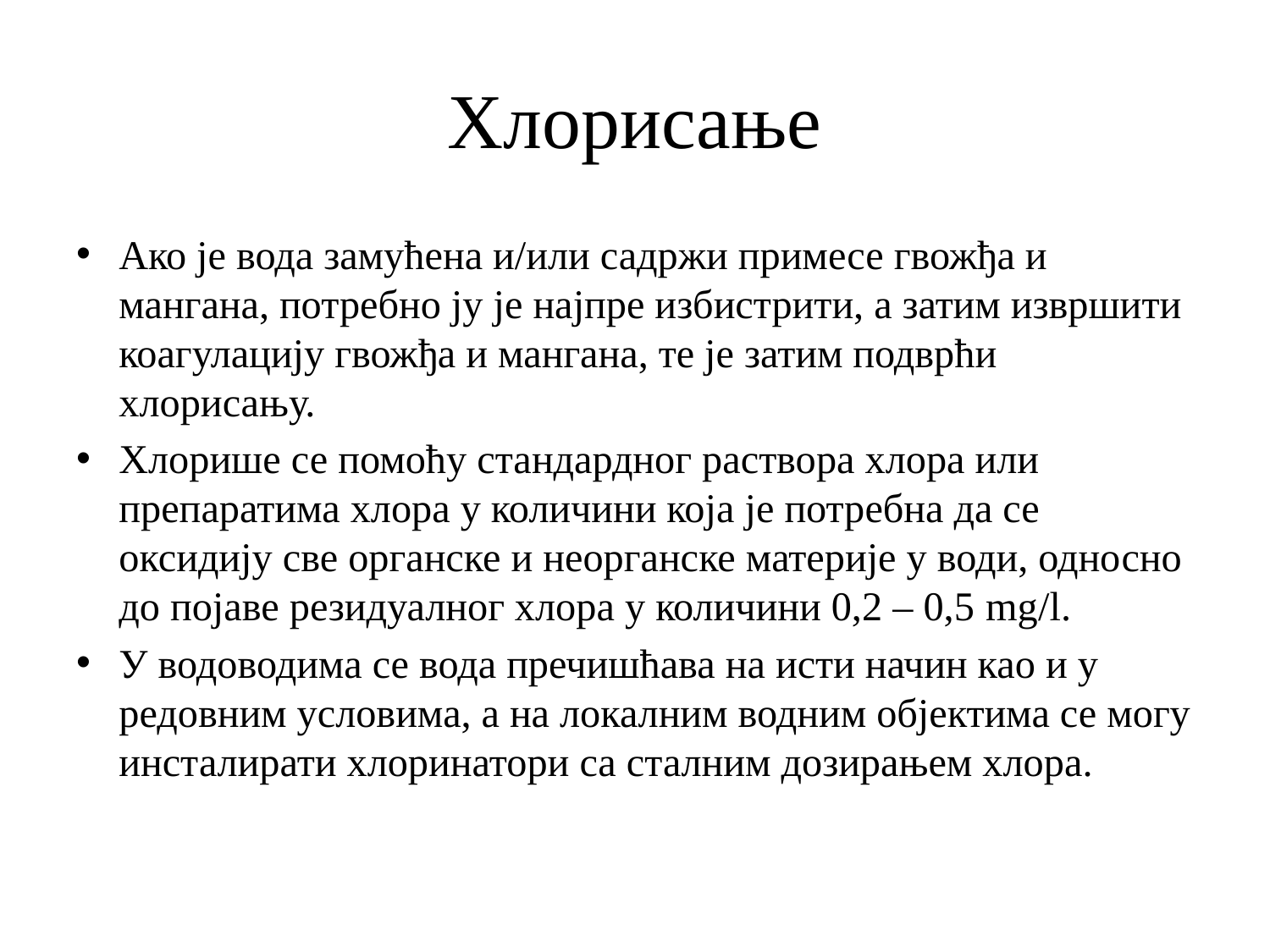

# Хлорисање
Ако је вода замућена и/или садржи примесе гвожђа и мангана, потребно ју је најпре избистрити, а затим извршити коагулацију гвожђа и мангана, те је затим подврћи хлорисању.
Хлорише се помоћу стандардног раствора хлора или препаратима хлора у количини која је потребна да се оксидију све органске и неорганске материје у води, односно до појаве резидуалног хлора у количини 0,2 – 0,5 mg/l.
У водоводима се вода пречишћава на исти начин као и у редовним условима, а на локалним водним објектима се могу инсталирати хлоринатори са сталним дозирањем хлора.